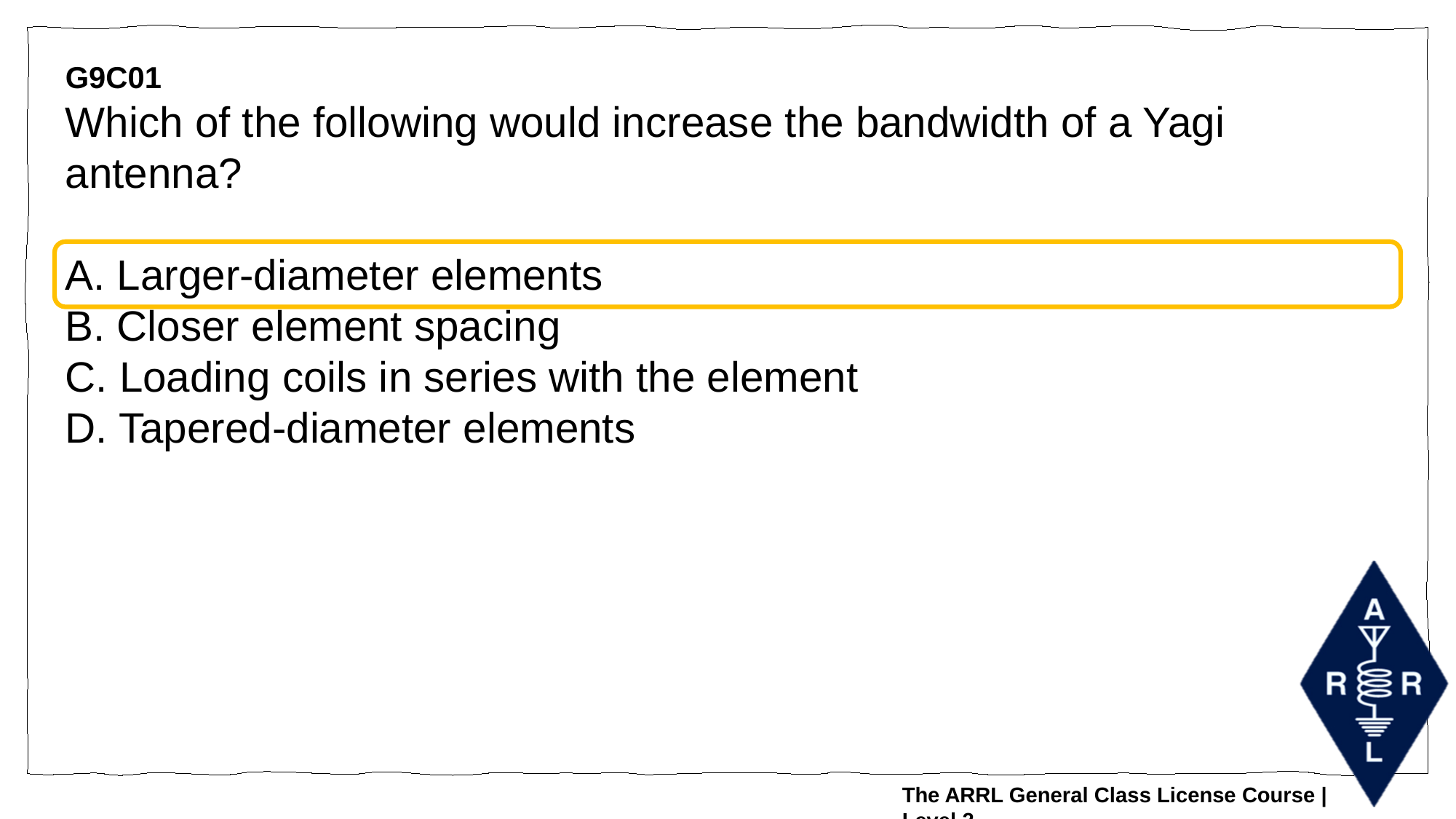

G9C01
Which of the following would increase the bandwidth of a Yagi antenna?

A. Larger-diameter elements
B. Closer element spacing
C. Loading coils in series with the element
D. Tapered-diameter elements